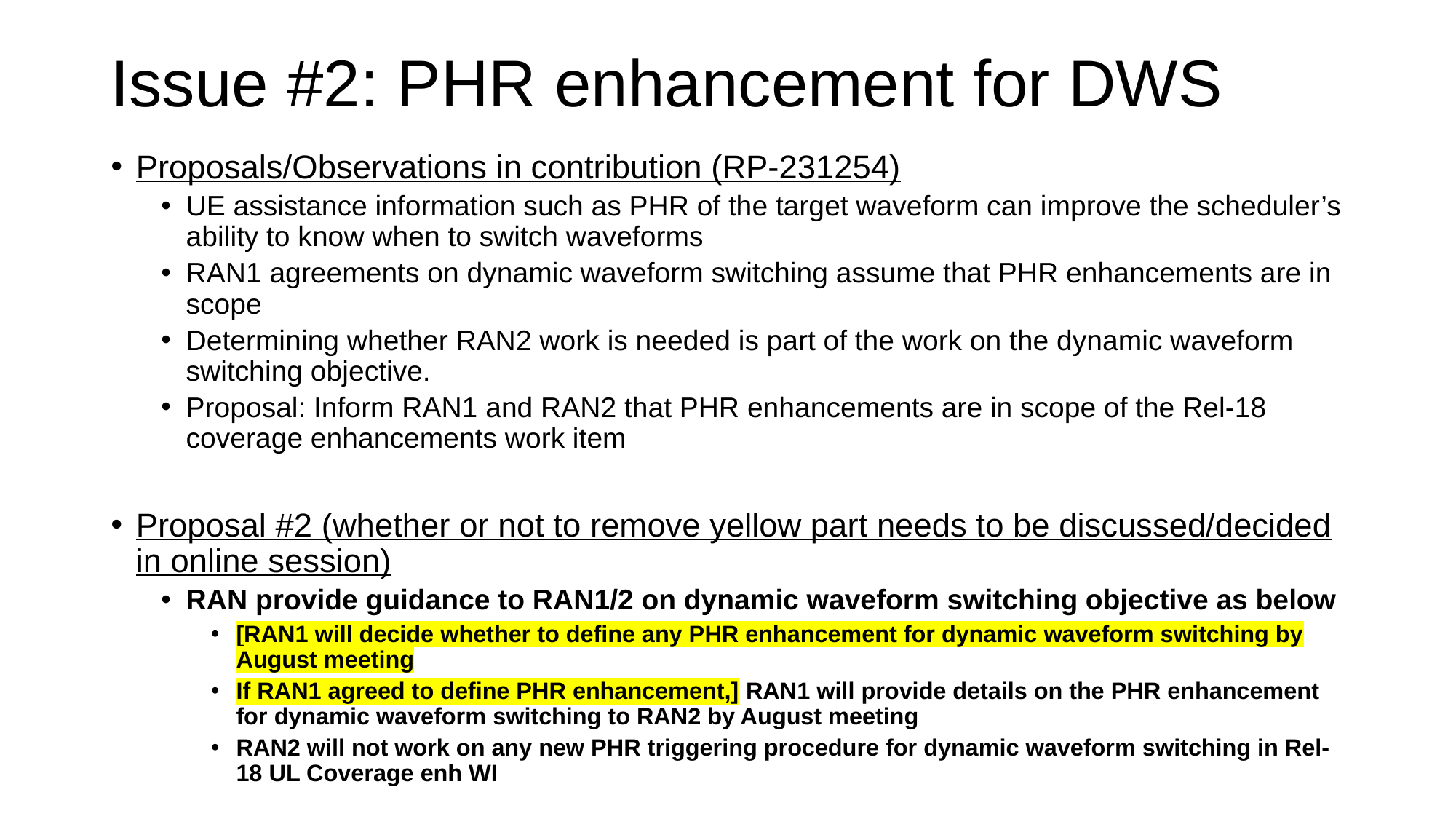

# Issue #2: PHR enhancement for DWS
Proposals/Observations in contribution (RP-231254)
UE assistance information such as PHR of the target waveform can improve the scheduler’s ability to know when to switch waveforms
RAN1 agreements on dynamic waveform switching assume that PHR enhancements are in scope
Determining whether RAN2 work is needed is part of the work on the dynamic waveform switching objective.
Proposal: Inform RAN1 and RAN2 that PHR enhancements are in scope of the Rel-18 coverage enhancements work item

Proposal #2 (whether or not to remove yellow part needs to be discussed/decided in online session)
RAN provide guidance to RAN1/2 on dynamic waveform switching objective as below
[RAN1 will decide whether to define any PHR enhancement for dynamic waveform switching by August meeting
If RAN1 agreed to define PHR enhancement,] RAN1 will provide details on the PHR enhancement for dynamic waveform switching to RAN2 by August meeting
RAN2 will not work on any new PHR triggering procedure for dynamic waveform switching in Rel-18 UL Coverage enh WI